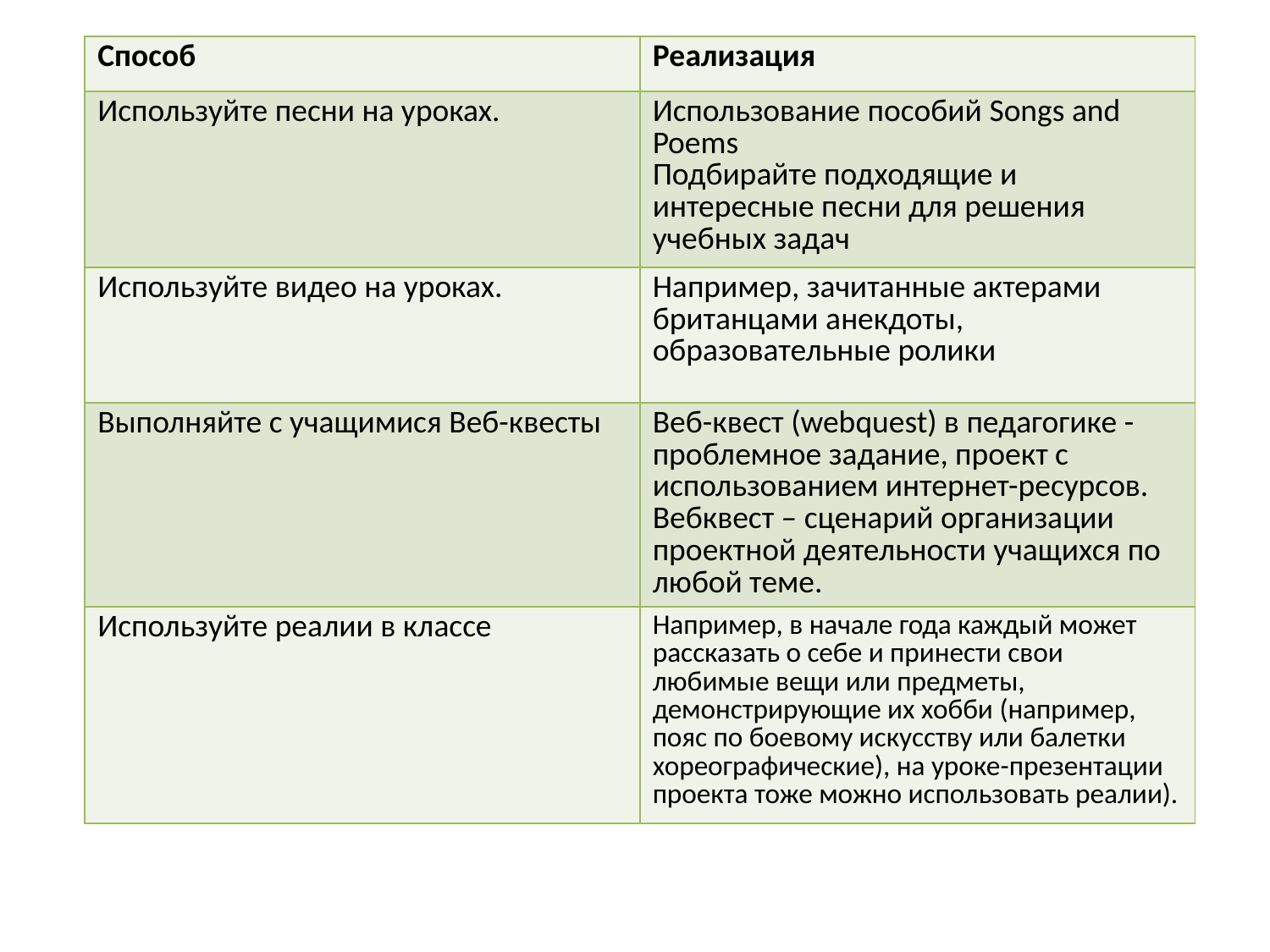

#
| Способ | Реализация |
| --- | --- |
| Используйте песни на уроках. | Использование пособий Songs and Poems Подбирайте подходящие и интересные песни для решения учебных задач |
| Используйте видео на уроках. | Например, зачитанные актерами британцами анекдоты, образовательные ролики |
| Выполняйте с учащимися Веб-квесты | Веб-квест (webquest) в педагогике - проблемное задание, проект с использованием интернет-ресурсов. Вебквест – сценарий организации проектной деятельности учащихся по любой теме. |
| Используйте реалии в классе | Например, в начале года каждый может рассказать о себе и принести свои любимые вещи или предметы, демонстрирующие их хобби (например, пояс по боевому искусству или балетки хореографические), на уроке-презентации проекта тоже можно использовать реалии). |